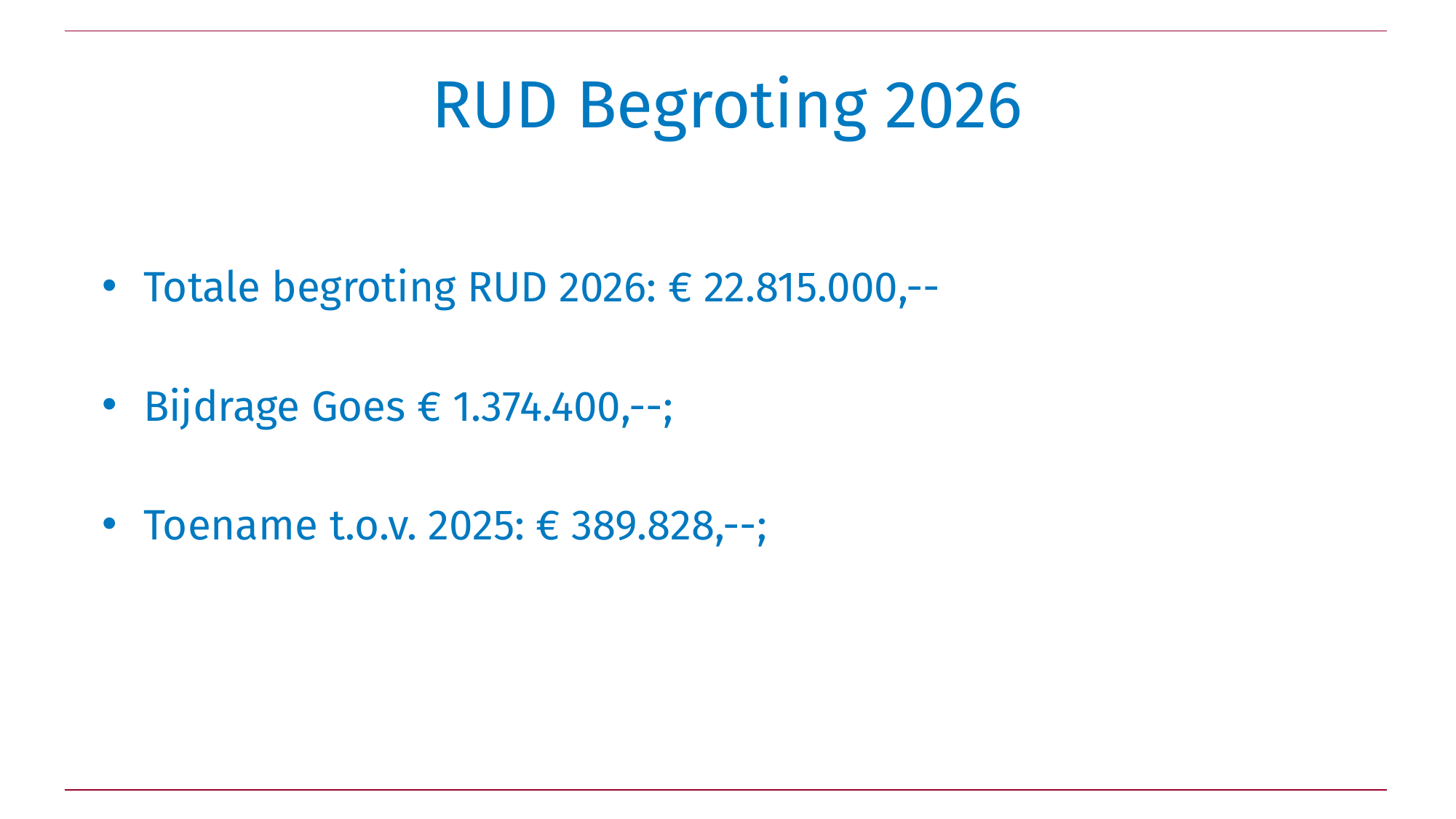

# RUD Begroting 2026

Totale begroting RUD 2026: € 22.815.000,--

Bijdrage Goes € 1.374.400,--;

Toename t.o.v. 2025: € 389.828,--;